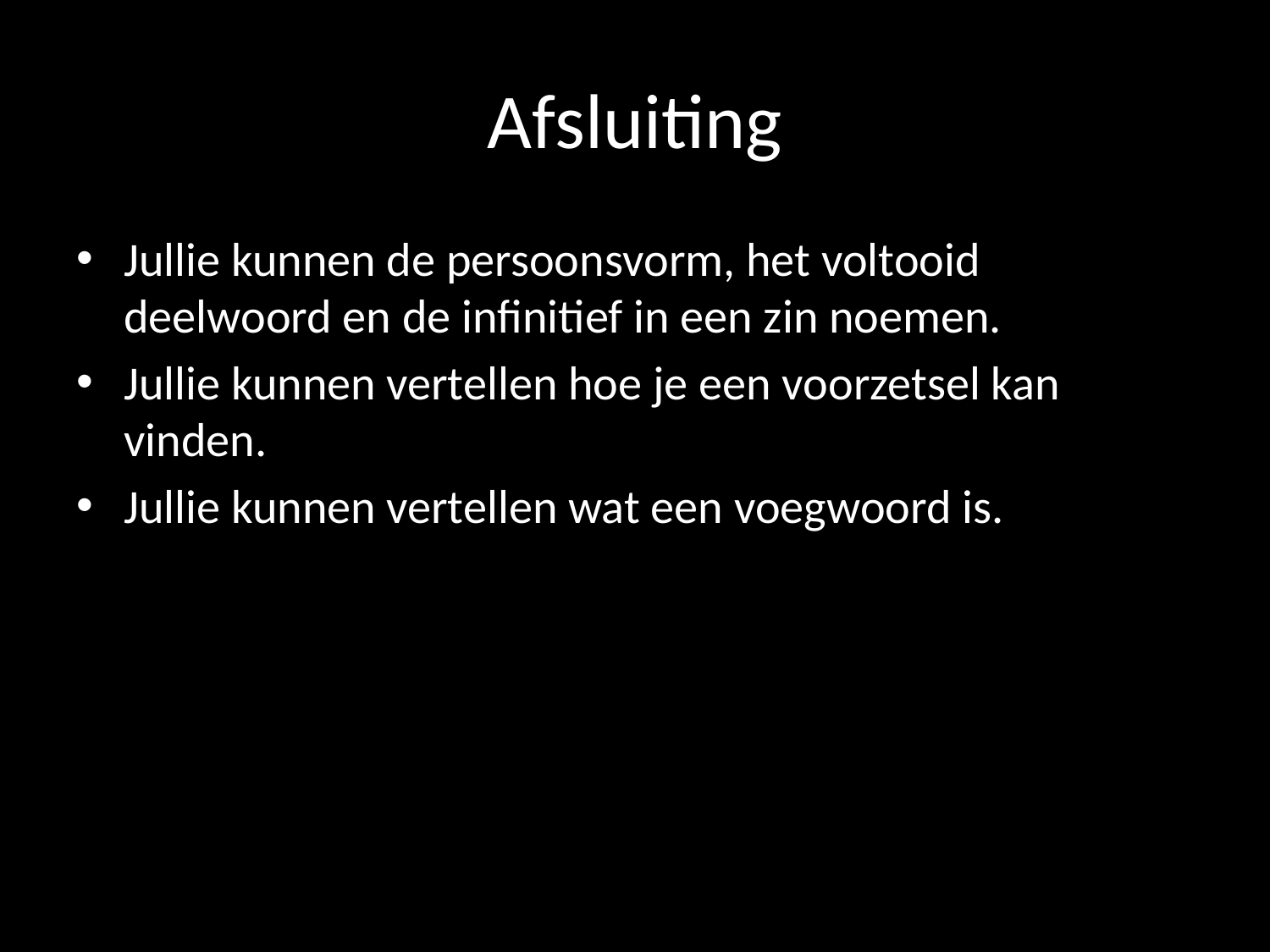

# Afsluiting
Jullie kunnen de persoonsvorm, het voltooid deelwoord en de infinitief in een zin noemen.
Jullie kunnen vertellen hoe je een voorzetsel kan vinden.
Jullie kunnen vertellen wat een voegwoord is.